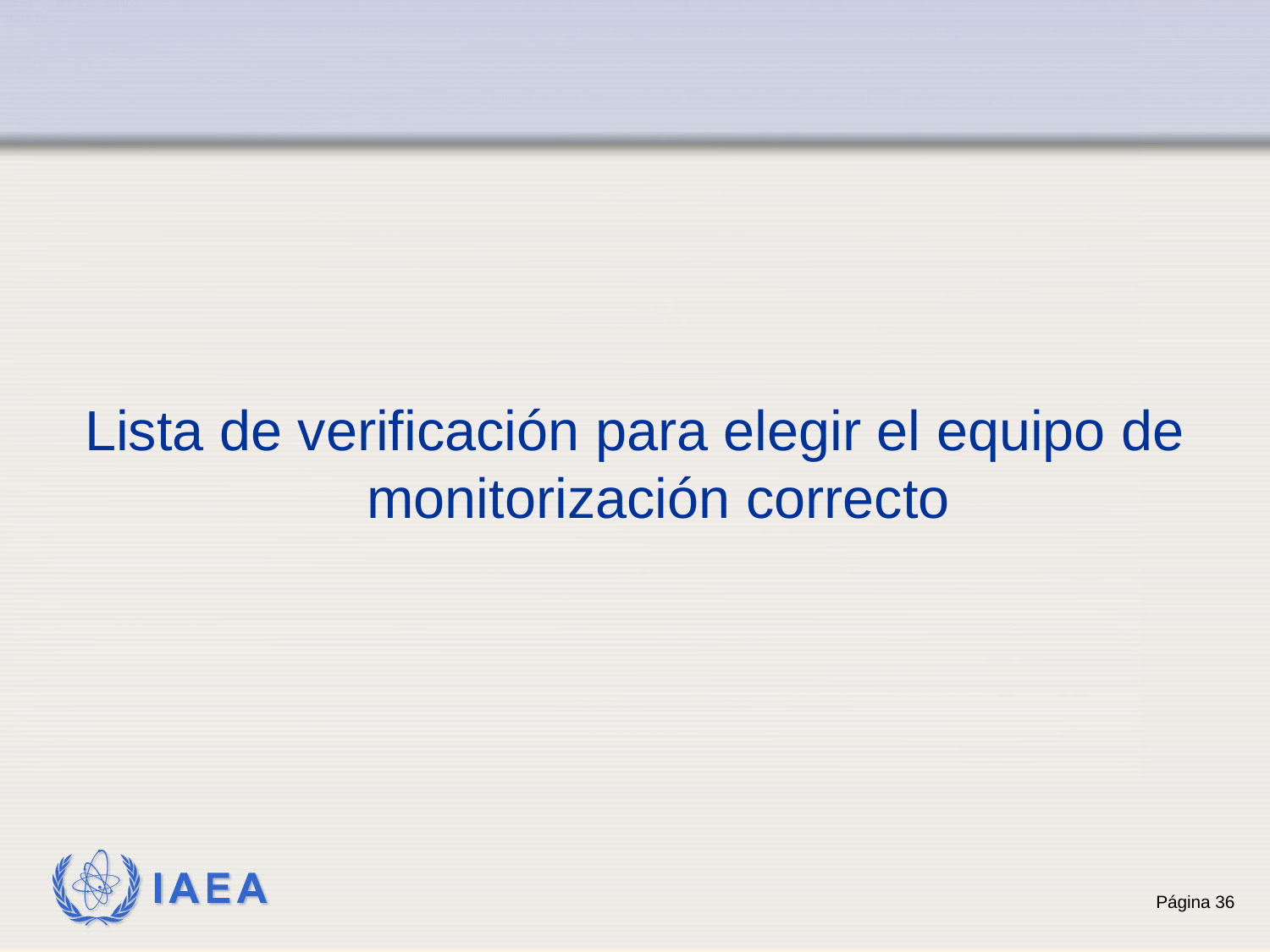

Lista de verificación para elegir el equipo de monitorización correcto
36